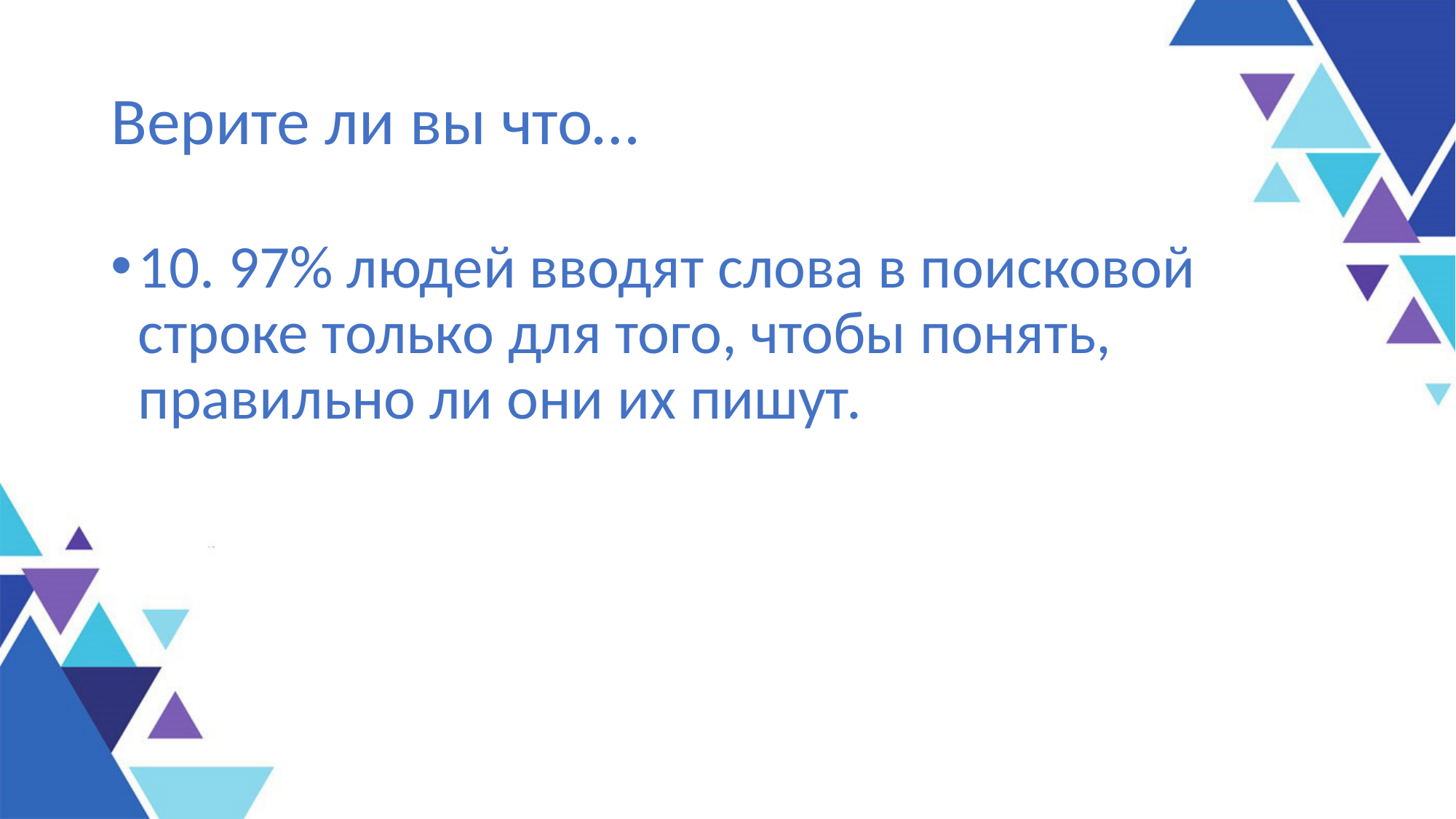

# Верите ли вы что…
10. 97% людей вводят слова в поисковой строке только для того, чтобы понять, правильно ли они их пишут.